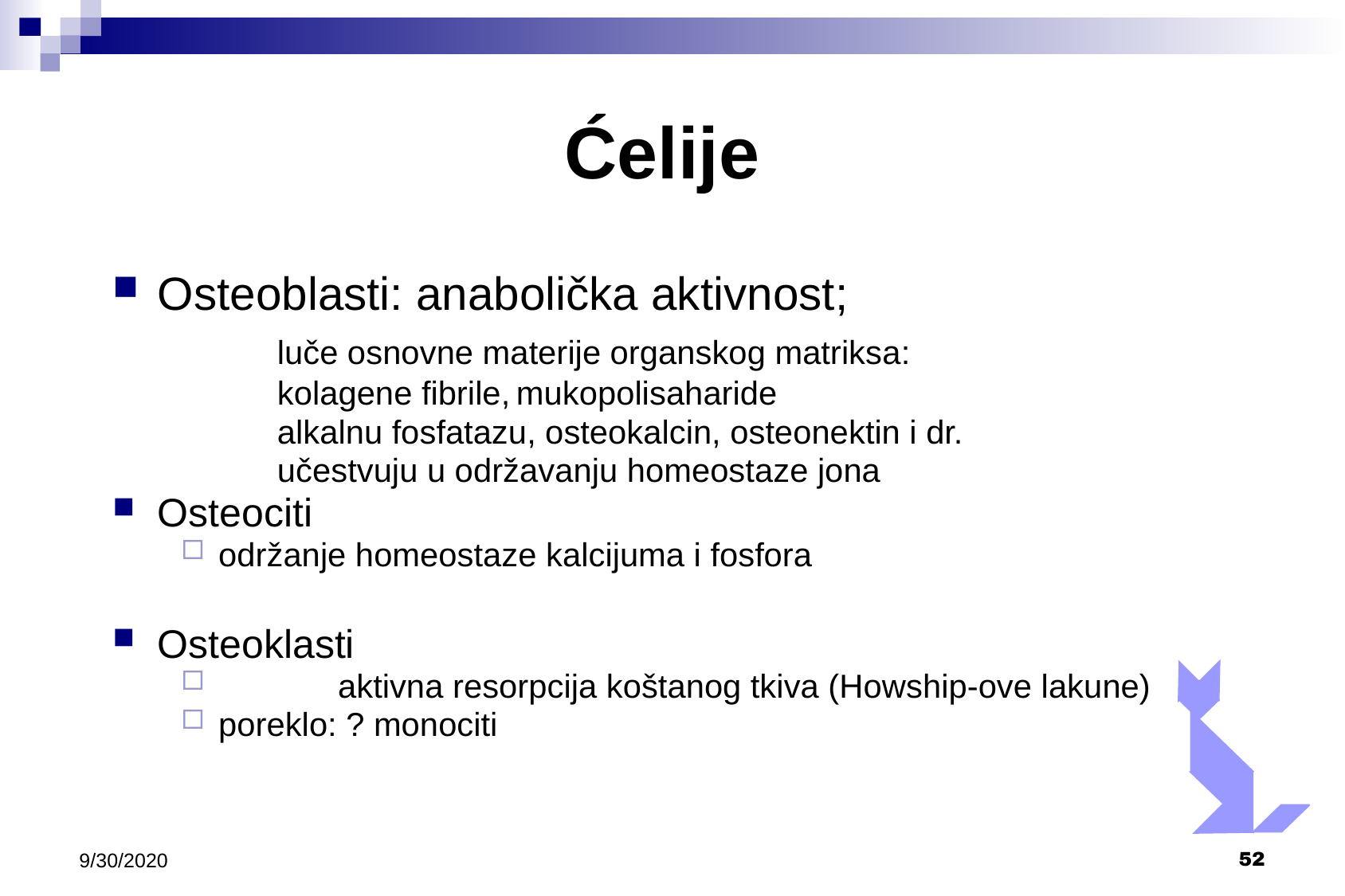

# Ćelije
Osteoblasti: anabolička aktivnost;
		luče osnovne materije organskog matriksa:
		kolagene fibrile,	mukopolisaharide
		alkalnu fosfatazu, osteokalcin, osteonektin i dr.
		učestvuju u održavanju homeostaze jona
Osteociti
održanje homeostaze kalcijuma i fosfora

Osteoklasti
	aktivna resorpcija koštanog tkiva (Howship-ove lakune)
poreklo: ? monociti

9/30/2020
52